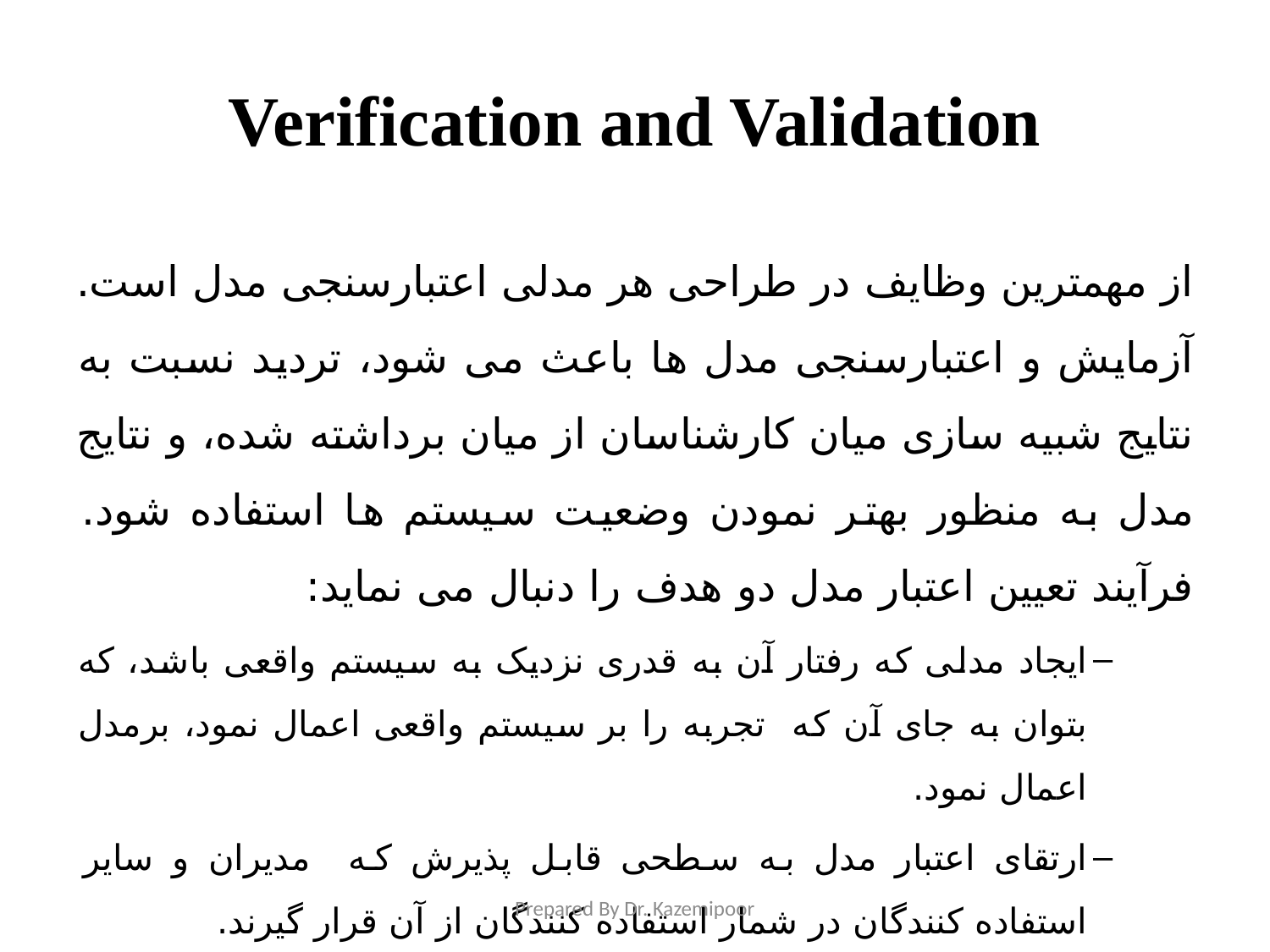

# Verification and Validation
از مهمترین وظایف در طراحی هر مدلی اعتبارسنجی مدل است. آزمایش و اعتبارسنجی مدل ها باعث می شود، تردید نسبت به نتایج شبیه سازی میان کارشناسان از میان برداشته شده، و نتایج مدل به منظور بهتر نمودن وضعیت سیستم ها استفاده شود. فرآیند تعیین اعتبار مدل دو هدف را دنبال می نماید:
ایجاد مدلی که رفتار آن به قدری نزدیک به سیستم واقعی باشد، که بتوان به جای آن که  تجربه را بر سیستم واقعی اعمال نمود، برمدل اعمال نمود.
ارتقای اعتبار مدل به سطحی قابل پذیرش که  مدیران و سایر استفاده کنندگان در شمار استفاده کنندگان از آن قرار گیرند.
Prepared By Dr. Kazemipoor